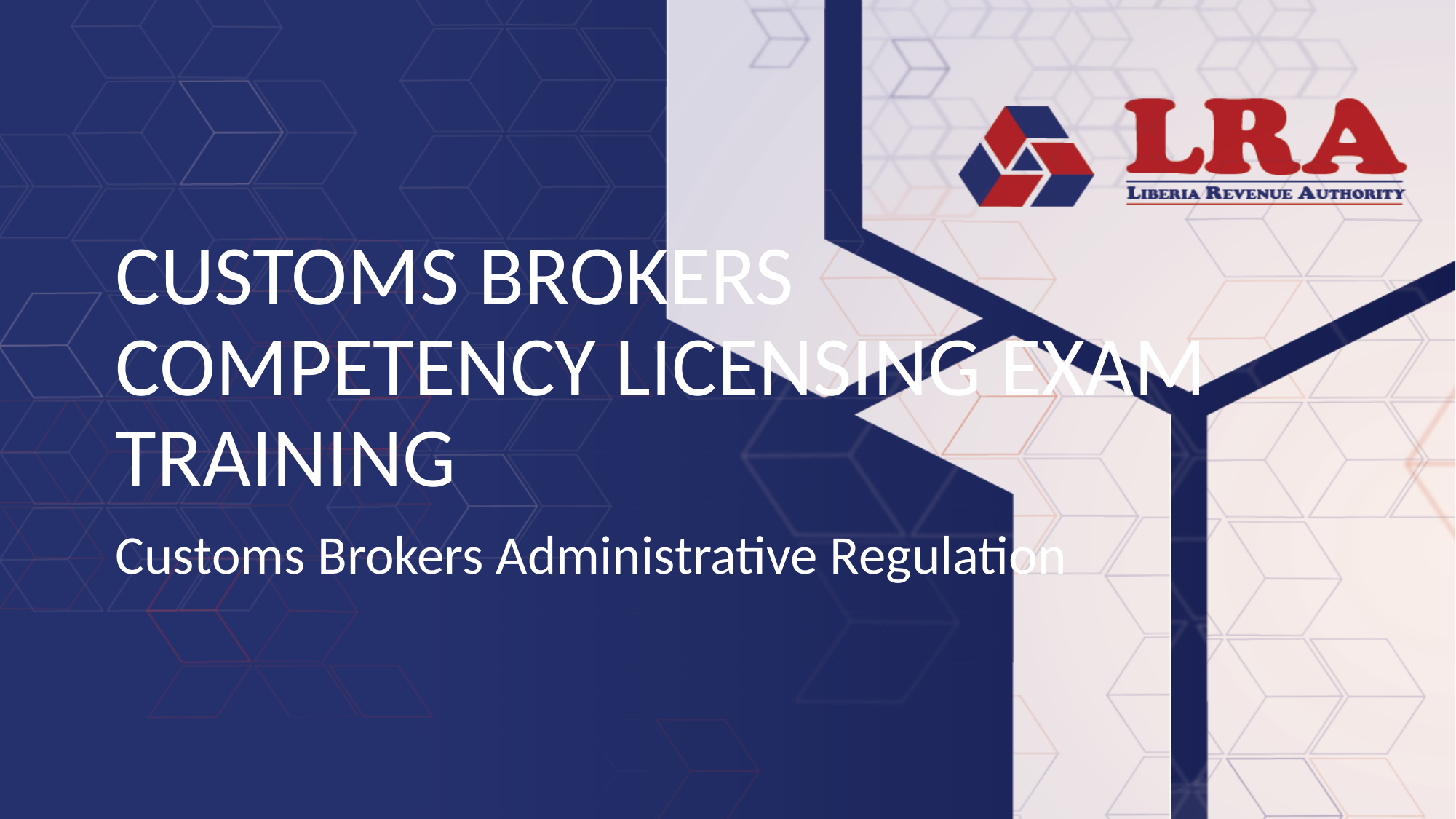

# CUSTOMS BROKERS COMPETENCY LICENSING EXAM TRAINING
Customs Brokers Administrative Regulation